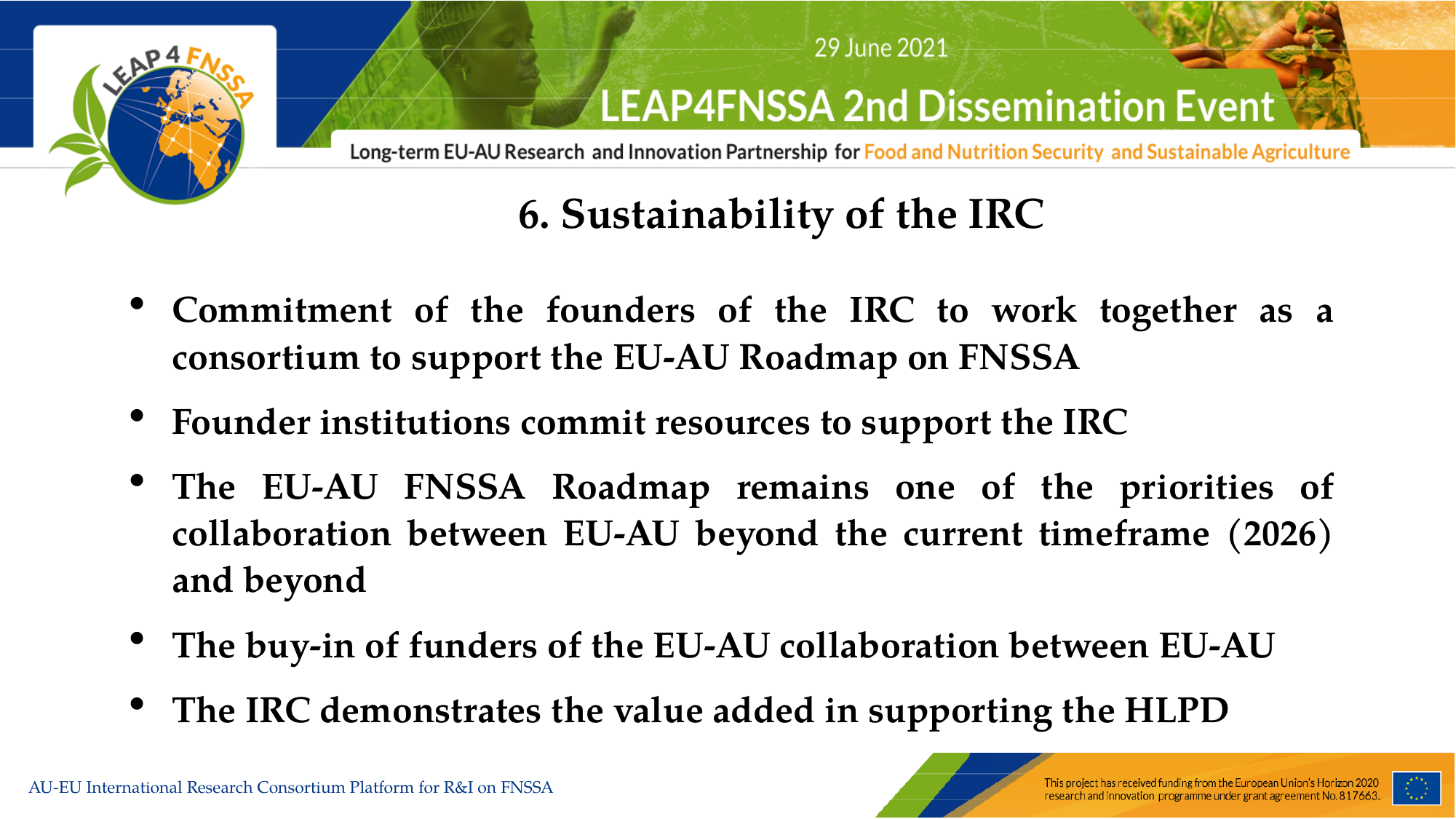

# 6. Sustainability of the IRC
Commitment of the founders of the IRC to work together as a consortium to support the EU-AU Roadmap on FNSSA
Founder institutions commit resources to support the IRC
The EU-AU FNSSA Roadmap remains one of the priorities of collaboration between EU-AU beyond the current timeframe (2026) and beyond
The buy-in of funders of the EU-AU collaboration between EU-AU
The IRC demonstrates the value added in supporting the HLPD
AU-EU International Research Consortium Platform for R&I on FNSSA